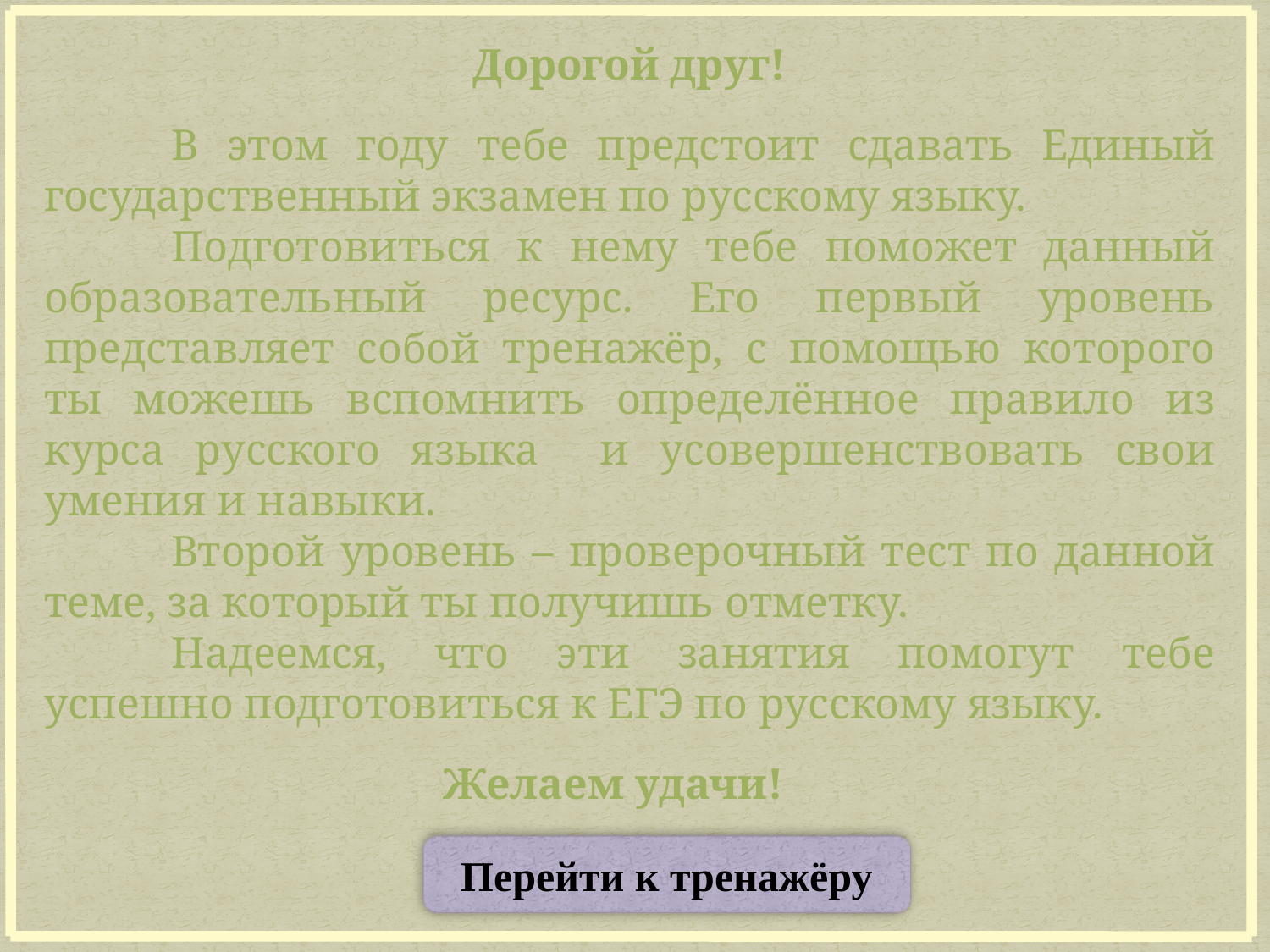

Дорогой друг!

	В этом году тебе предстоит сдавать Единый государственный экзамен по русскому языку.
	Подготовиться к нему тебе поможет данный образовательный ресурс. Его первый уровень представляет собой тренажёр, с помощью которого ты можешь вспомнить определённое правило из курса русского языка  и усовершенствовать свои умения и навыки.
	Второй уровень – проверочный тест по данной теме, за который ты получишь отметку.
	Надеемся, что эти занятия помогут тебе успешно подготовиться к ЕГЭ по русскому языку.

Желаем удачи!

Перейти к тренажёру